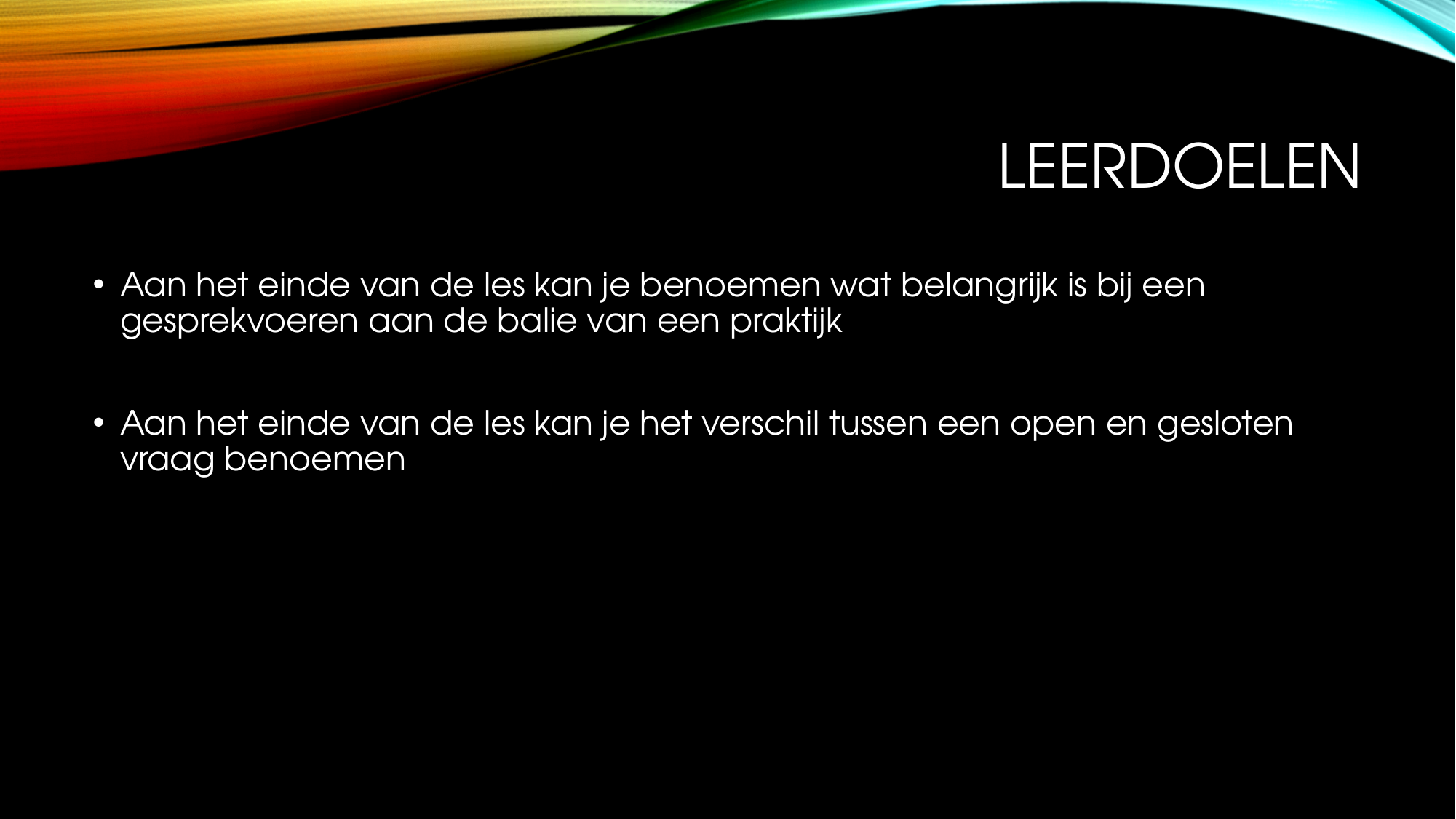

# Leerdoelen
Aan het einde van de les kan je benoemen wat belangrijk is bij een gesprekvoeren aan de balie van een praktijk

Aan het einde van de les kan je het verschil tussen een open en gesloten vraag benoemen